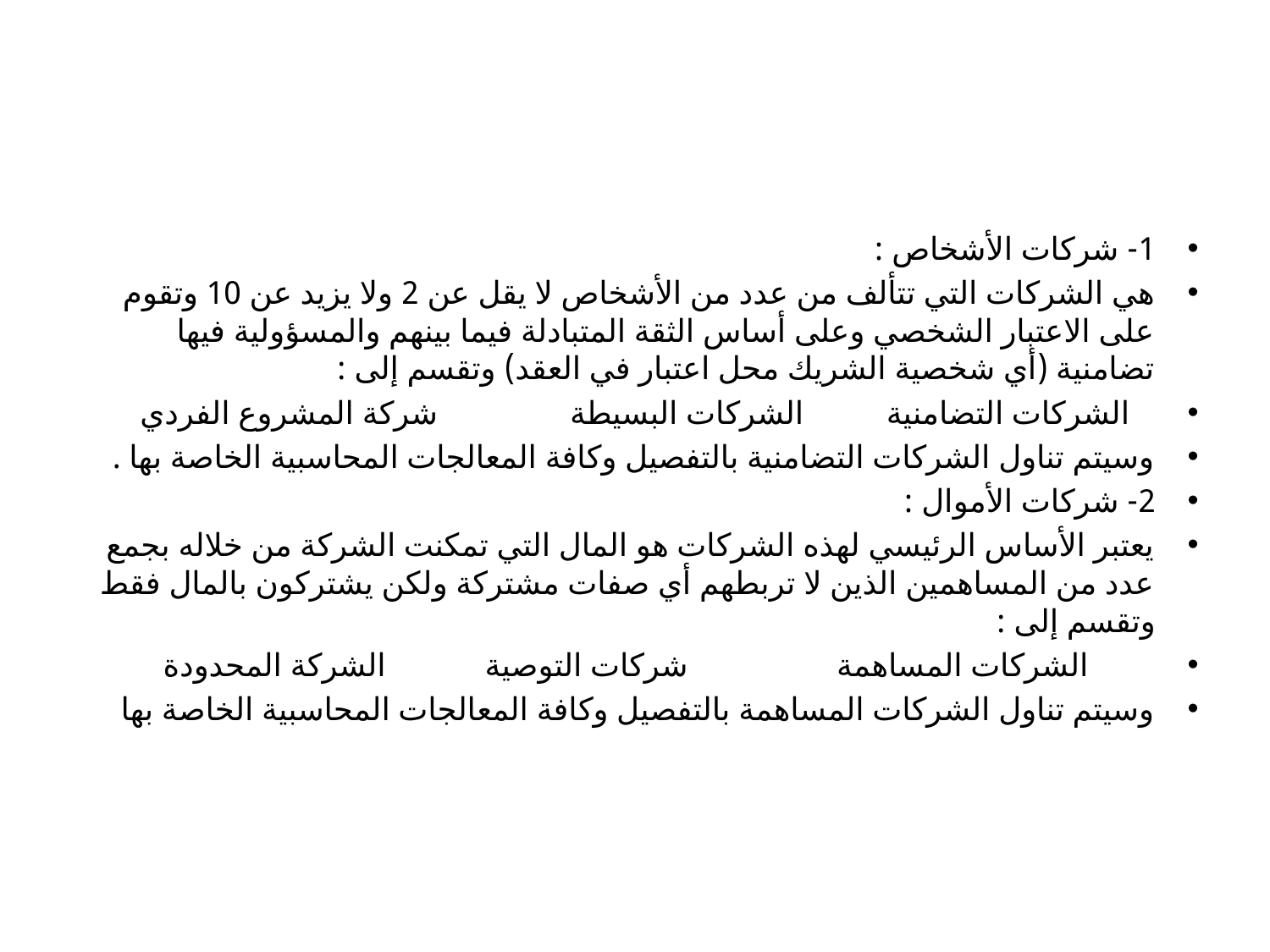

#
1- شركات الأشخاص :
هي الشركات التي تتألف من عدد من الأشخاص لا يقل عن 2 ولا يزيد عن 10 وتقوم على الاعتبار الشخصي وعلى أساس الثقة المتبادلة فيما بينهم والمسؤولية فيها تضامنية (أي شخصية الشريك محل اعتبار في العقد) وتقسم إلى :
   الشركات التضامنية          الشركات البسيطة                شركة المشروع الفردي
وسيتم تناول الشركات التضامنية بالتفصيل وكافة المعالجات المحاسبية الخاصة بها .
2- شركات الأموال :
يعتبر الأساس الرئيسي لهذه الشركات هو المال التي تمكنت الشركة من خلاله بجمع عدد من المساهمين الذين لا تربطهم أي صفات مشتركة ولكن يشتركون بالمال فقط وتقسم إلى :
        الشركات المساهمة                  شركات التوصية            الشركة المحدودة
وسيتم تناول الشركات المساهمة بالتفصيل وكافة المعالجات المحاسبية الخاصة بها